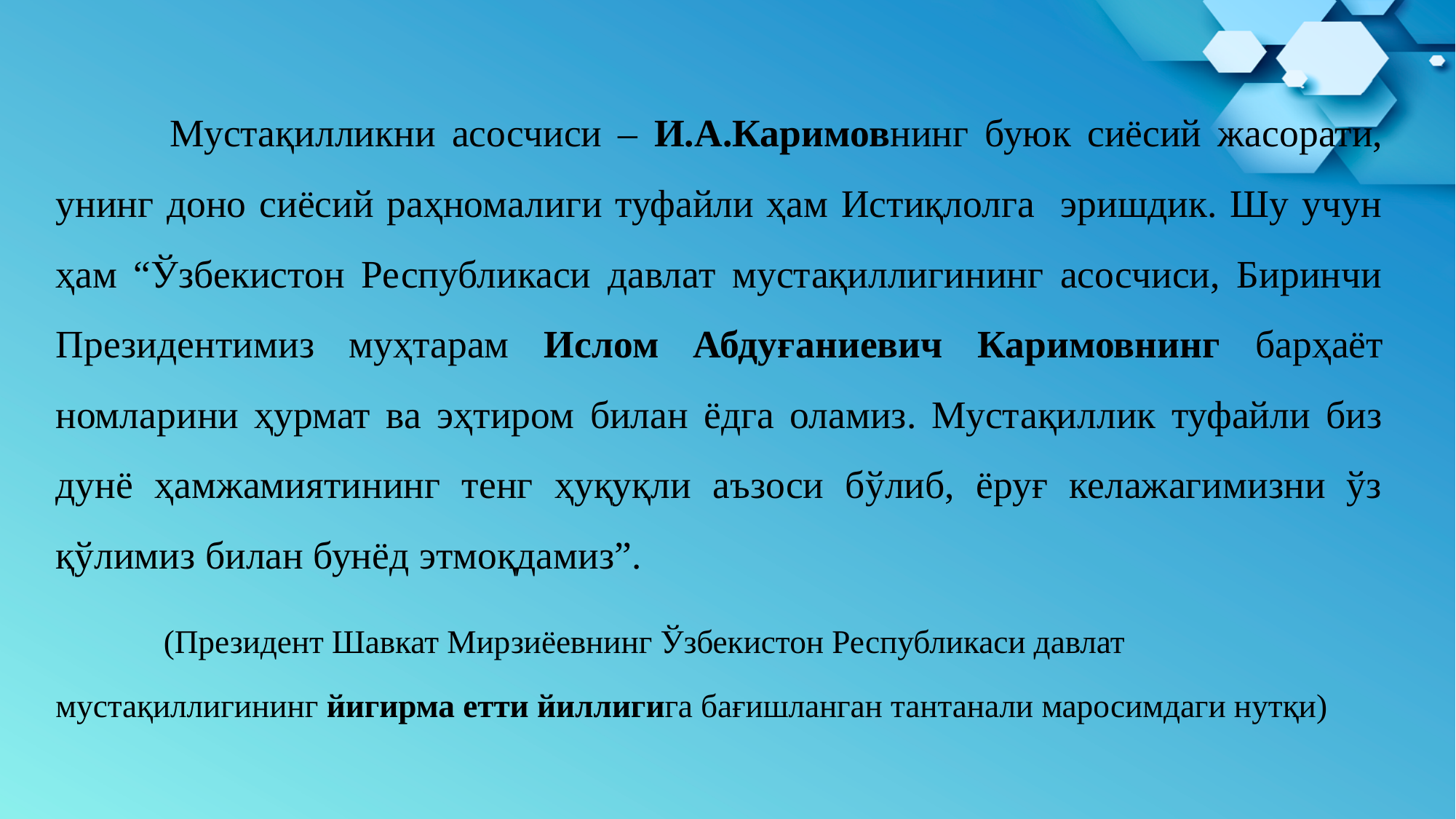

Мустақилликни асосчиси – И.А.Каримовнинг буюк сиёсий жасорати, унинг доно сиёсий раҳномалиги туфайли ҳам Истиқлолга  эришдик. Шу учун ҳам “Ўзбекистон Республикаси давлат мустақиллигининг асосчиси, Биринчи Президентимиз муҳтарам Ислом Абдуғаниевич Каримовнинг барҳаёт номларини ҳурмат ва эҳтиром билан ёдга оламиз. Мустақиллик туфайли биз дунё ҳамжамиятининг тенг ҳуқуқли аъзоси бўлиб, ёруғ келажагимизни ўз қўлимиз билан бунёд этмоқдамиз”.
	(Президент Шавкат Мирзиёевнинг Ўзбекистон Республикаси давлат мустақиллигининг йигирма етти йиллигига бағишланган тантанали маросимдаги нутқи)